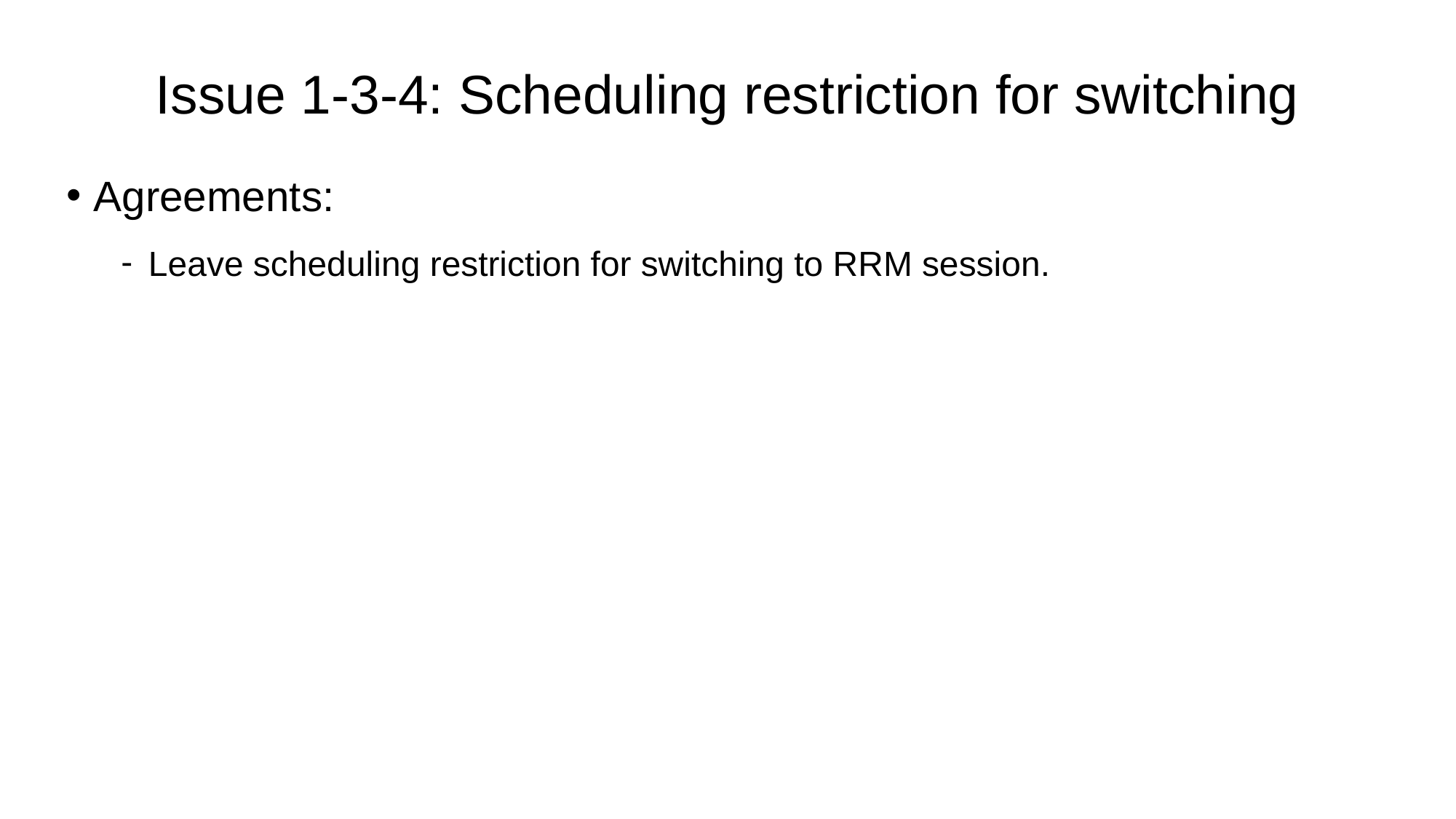

# Issue 1-3-4: Scheduling restriction for switching
Agreements:
Leave scheduling restriction for switching to RRM session.